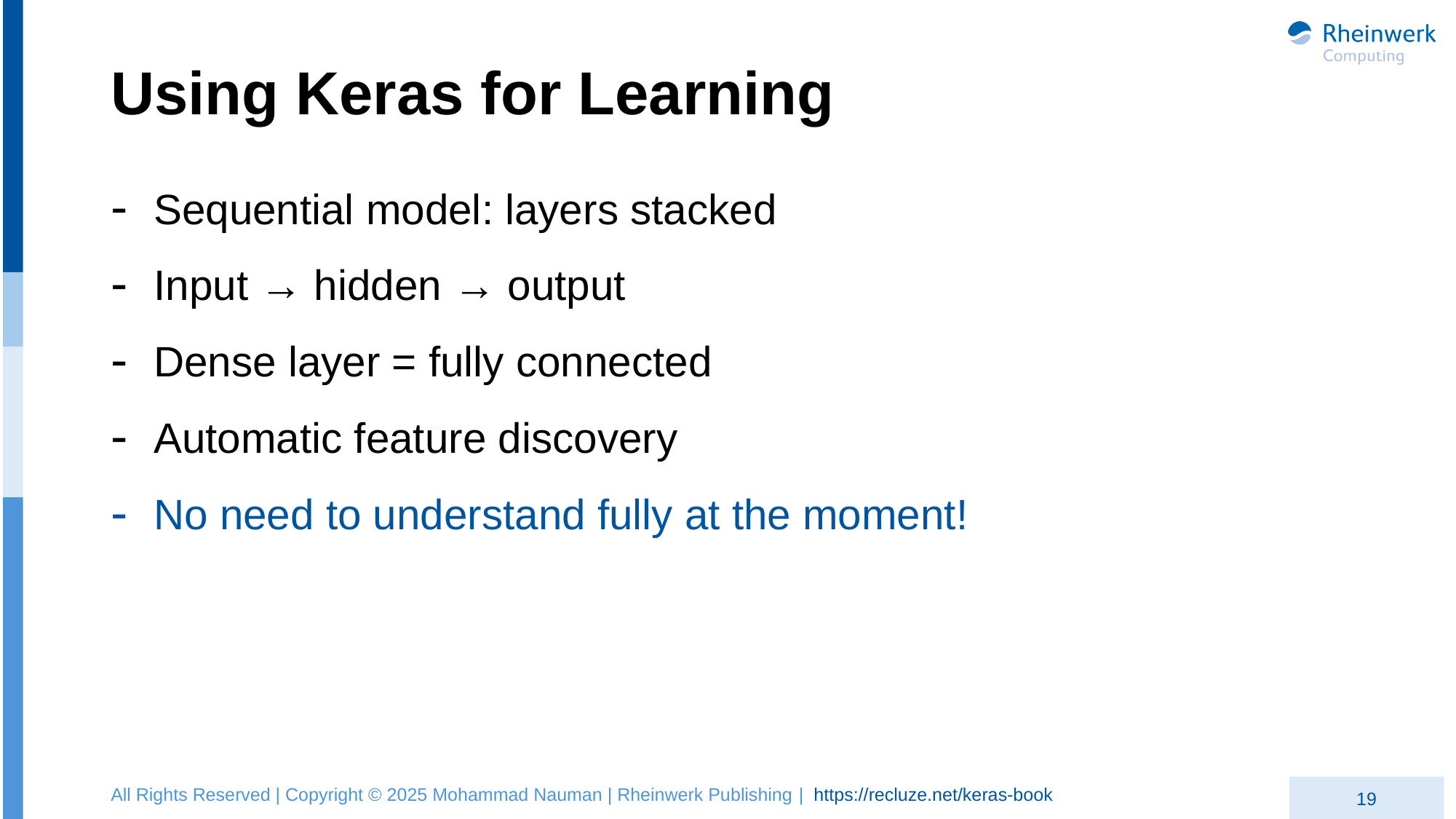

# Using Keras for Learning
Sequential model: layers stacked
Input → hidden → output
Dense layer = fully connected
Automatic feature discovery
No need to understand fully at the moment!